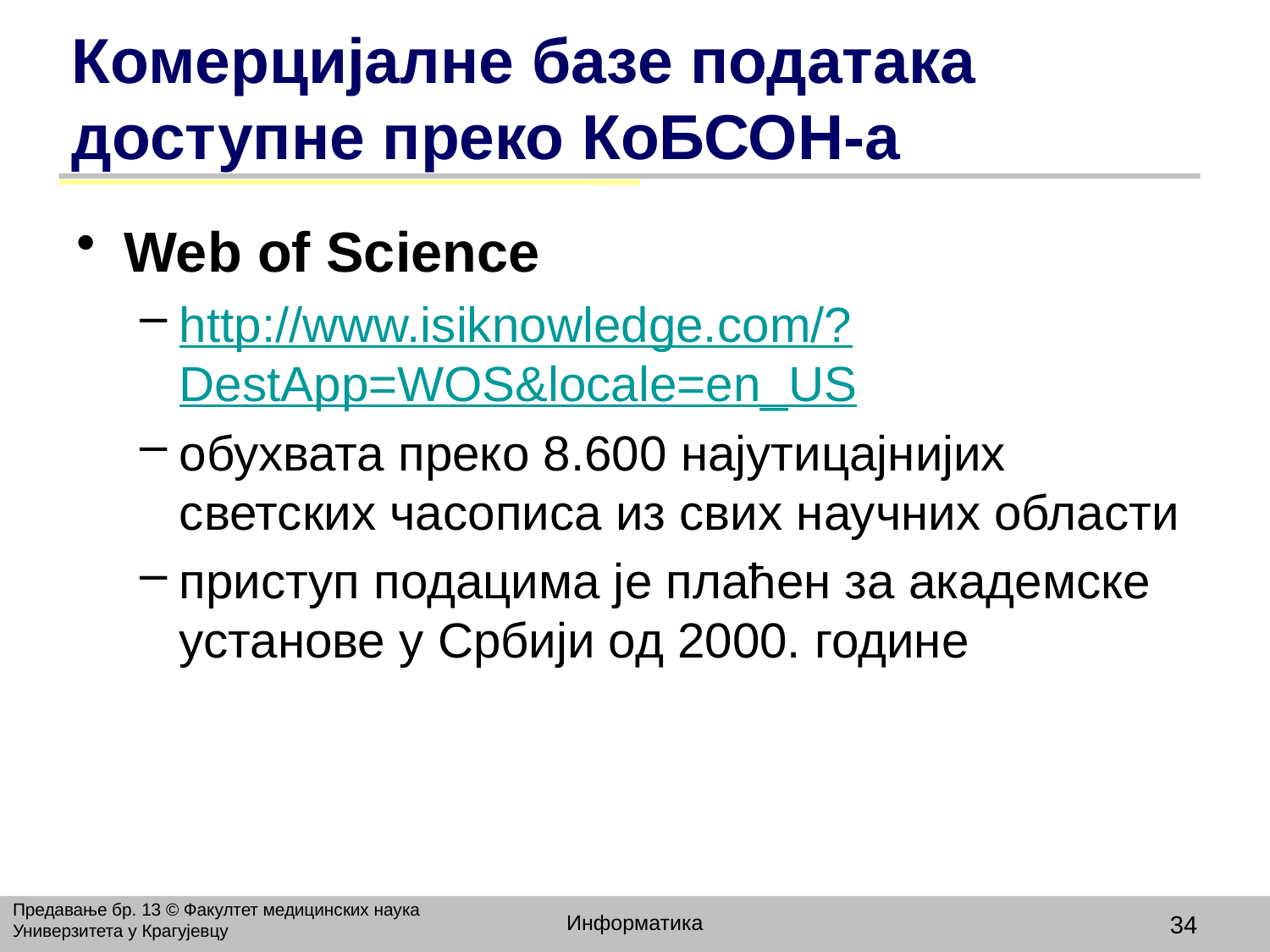

# Комерцијалне базе података доступне преко КоБСОН-а
Web of Science
http://www.isiknowledge.com/?DestApp=WOS&locale=en_US
обухвата преко 8.600 најутицајнијих светских часописа из свих научних области
приступ подацима је плаћен за академске установе у Србији од 2000. године
Предавање бр. 13 © Факултет медицинских наука Универзитета у Крагујевцу
Информатика
34